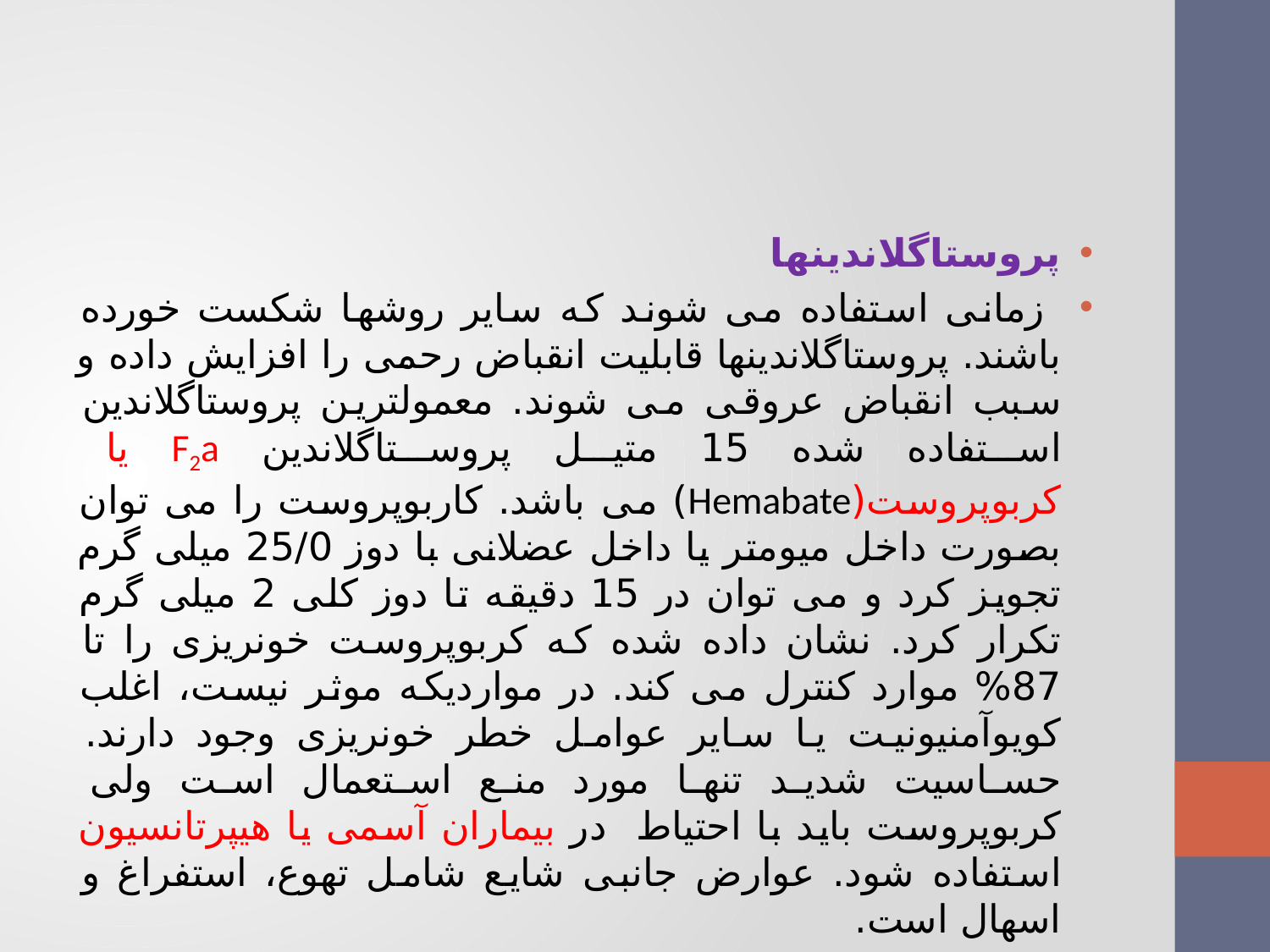

#
پروستاگلاندینها
 زمانی استفاده می شوند که سایر روشها شکست خورده باشند. پروستاگلاندینها قابلیت انقباض رحمی را افزایش داده و سبب انقباض عروقی می شوند. معمولترین پروستاگلاندین استفاده شده 15 متیل پروستاگلاندین F2a یا کربوپروست(Hemabate) می باشد. کاربوپروست را می توان بصورت داخل میومتر یا داخل عضلانی با دوز 25/0 میلی گرم تجویز کرد و می توان در 15 دقیقه تا دوز کلی 2 میلی گرم تکرار کرد. نشان داده شده که کربوپروست خونریزی را تا 87% موارد کنترل می کند. در مواردیکه موثر نیست، اغلب کویوآمنیونیت یا سایر عوامل خطر خونریزی وجود دارند. حساسیت شدید تنها مورد منع استعمال است ولی کربوپروست باید با احتیاط  در بیماران آسمی یا هیپرتانسیون استفاده شود. عوارض جانبی شایع شامل تهوع، استفراغ و اسهال است.